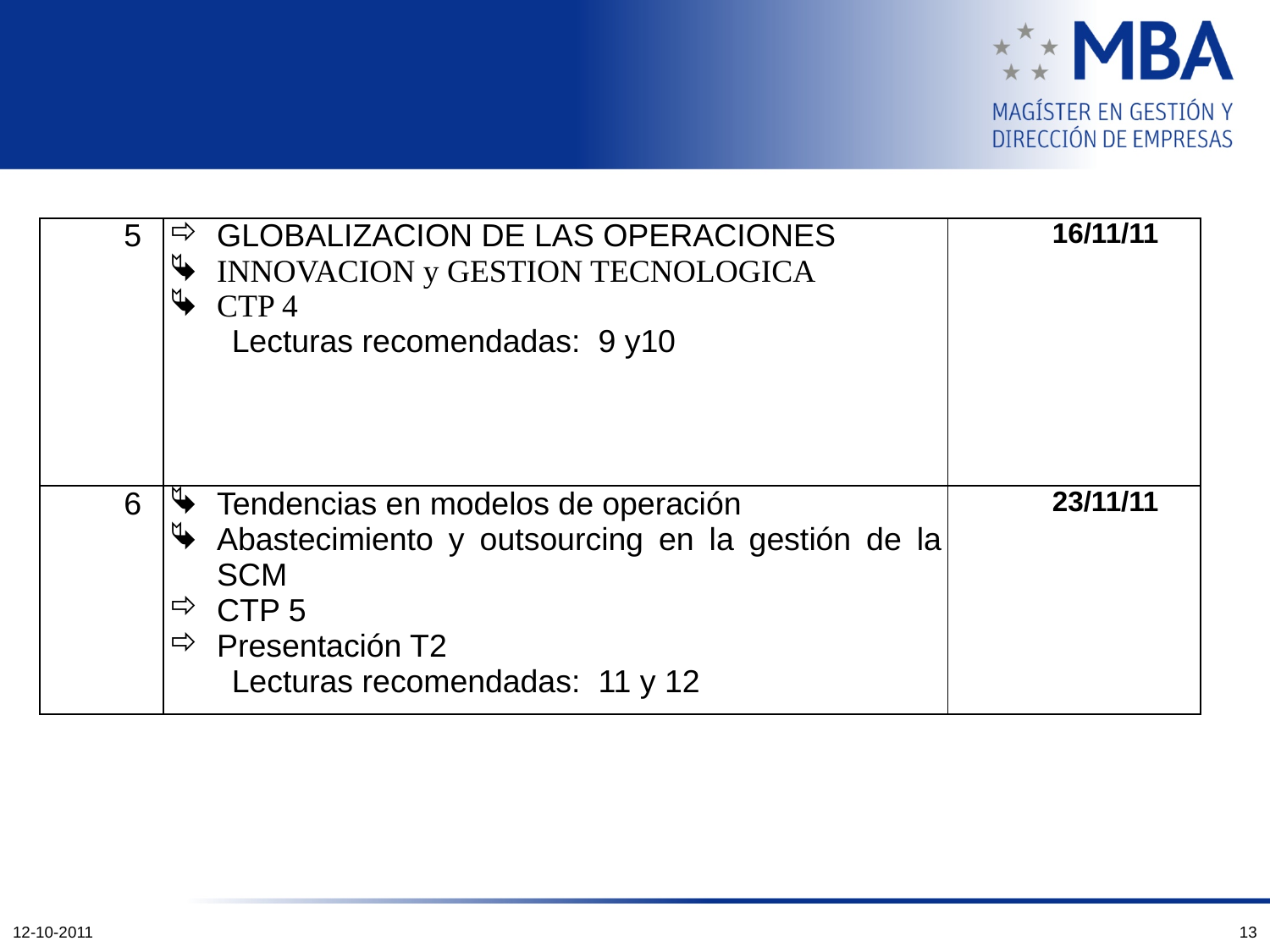

| 5 | GLOBALIZACION DE LAS OPERACIONES INNOVACION y GESTION TECNOLOGICA CTP 4 Lecturas recomendadas: 9 y10 | 16/11/11 |
| --- | --- | --- |
| 6 | Tendencias en modelos de operación Abastecimiento y outsourcing en la gestión de la SCM CTP 5 Presentación T2 Lecturas recomendadas: 11 y 12 | 23/11/11 |

12-10-2011
13